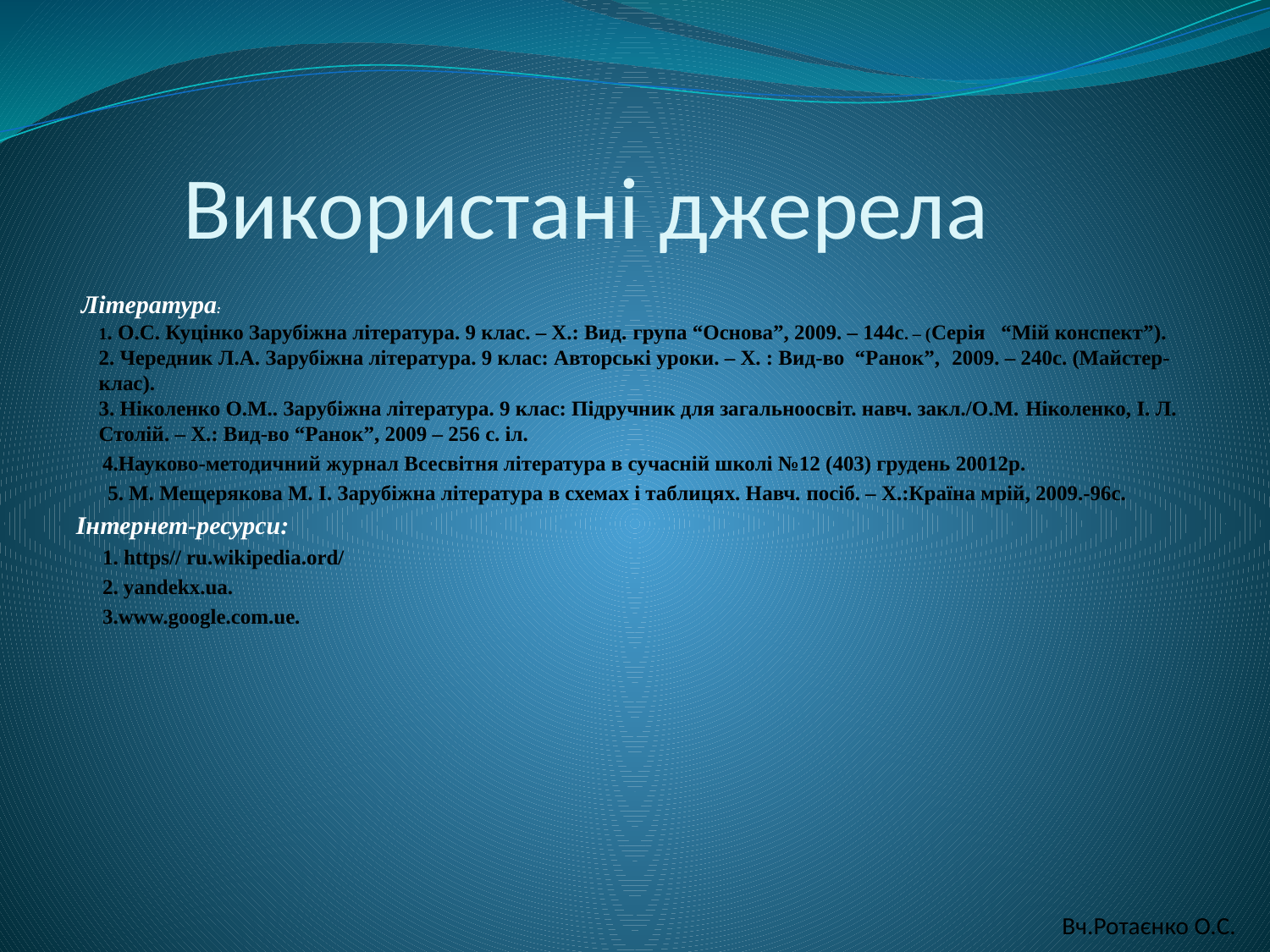

# Використані джерела

  Література:
1. О.С. Куцінко Зарубіжна література. 9 клас. – Х.: Вид. група “Основа”, 2009. – 144с. – (Серія   “Мій конспект”).
2. Чередник Л.А. Зарубіжна література. 9 клас: Авторські уроки. – Х. : Вид-во  “Ранок”,  2009. – 240с. (Майстер-клас).
3. Ніколенко О.М.. Зарубіжна література. 9 клас: Підручник для загальноосвіт. навч. закл./О.М. Ніколенко, І. Л. Столій. – Х.: Вид-во “Ранок”, 2009 – 256 с. іл.
     4.Науково-методичний журнал Всесвітня література в сучасній школі №12 (403) грудень 20012р.
      5. М. Мещерякова М. І. Зарубіжна література в схемах і таблицях. Навч. посіб. – Х.:Країна мрій, 2009.-96с.
Інтернет-ресурси:
     1. https// ru.wikipedia.ord/
     2. yandekx.ua.
     3.www.google.com.ue.

      Вч.Ротаєнко О.С.